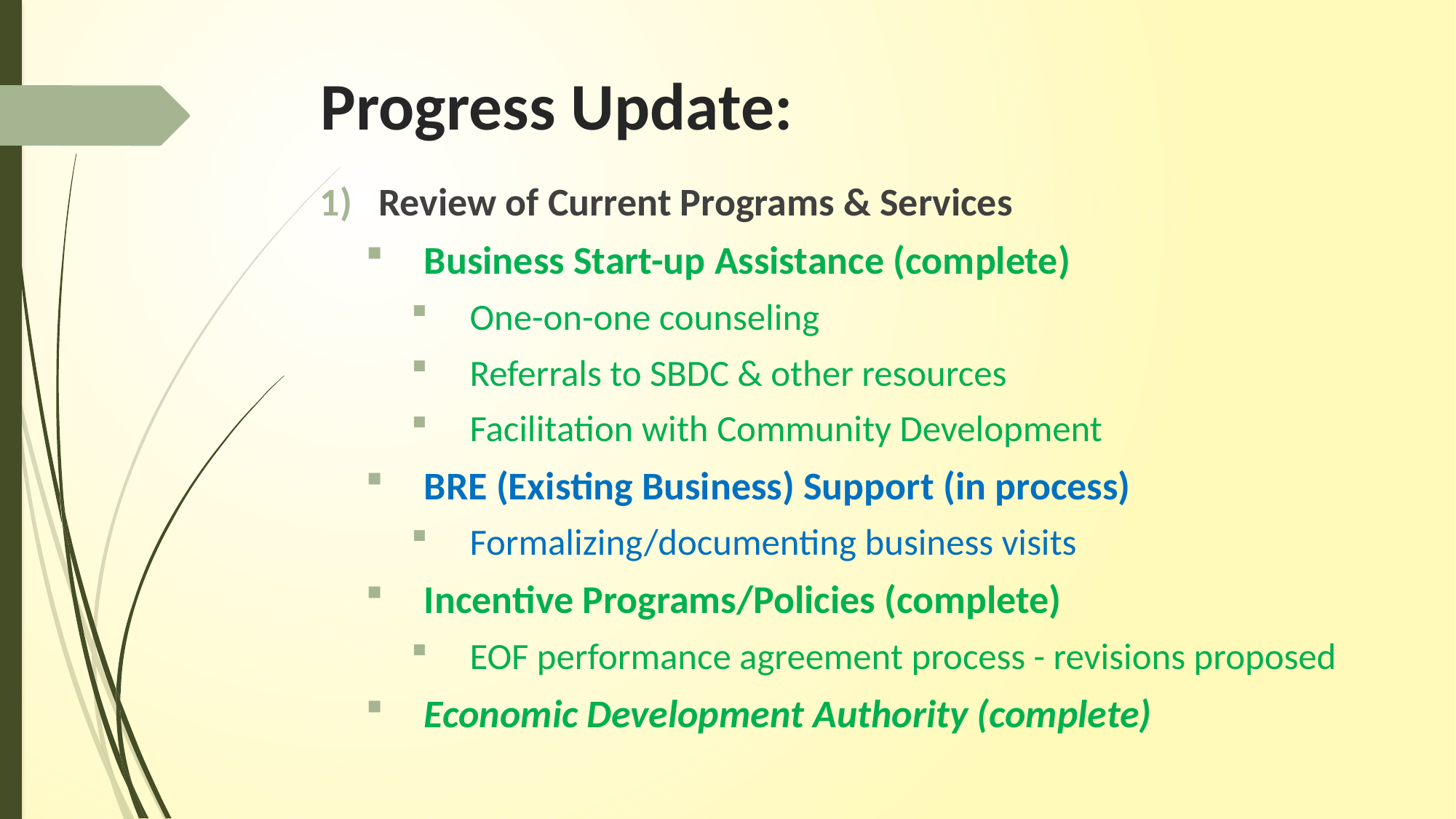

# Progress Update:
Review of Current Programs & Services
Business Start-up Assistance (complete)
One-on-one counseling
Referrals to SBDC & other resources
Facilitation with Community Development
BRE (Existing Business) Support (in process)
Formalizing/documenting business visits
Incentive Programs/Policies (complete)
EOF performance agreement process - revisions proposed
Economic Development Authority (complete)